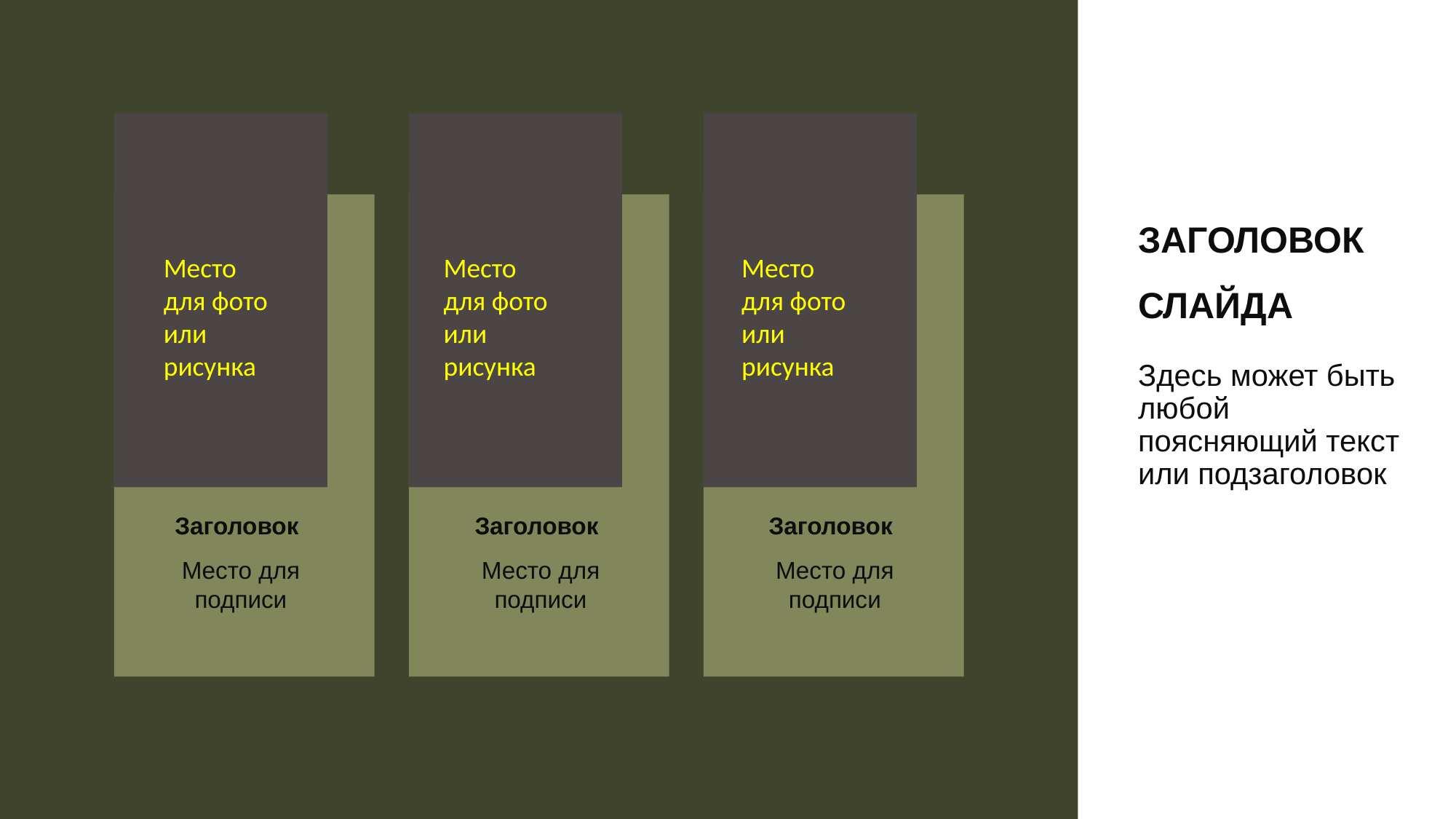

ЗАГОЛОВОК СЛАЙДА
Место для фото или рисунка
Место для фото или рисунка
Место для фото или рисунка
Здесь может быть любой поясняющий текст или подзаголовок
Заголовок
Заголовок
Заголовок
Место для подписи
Место для подписи
Место для подписи